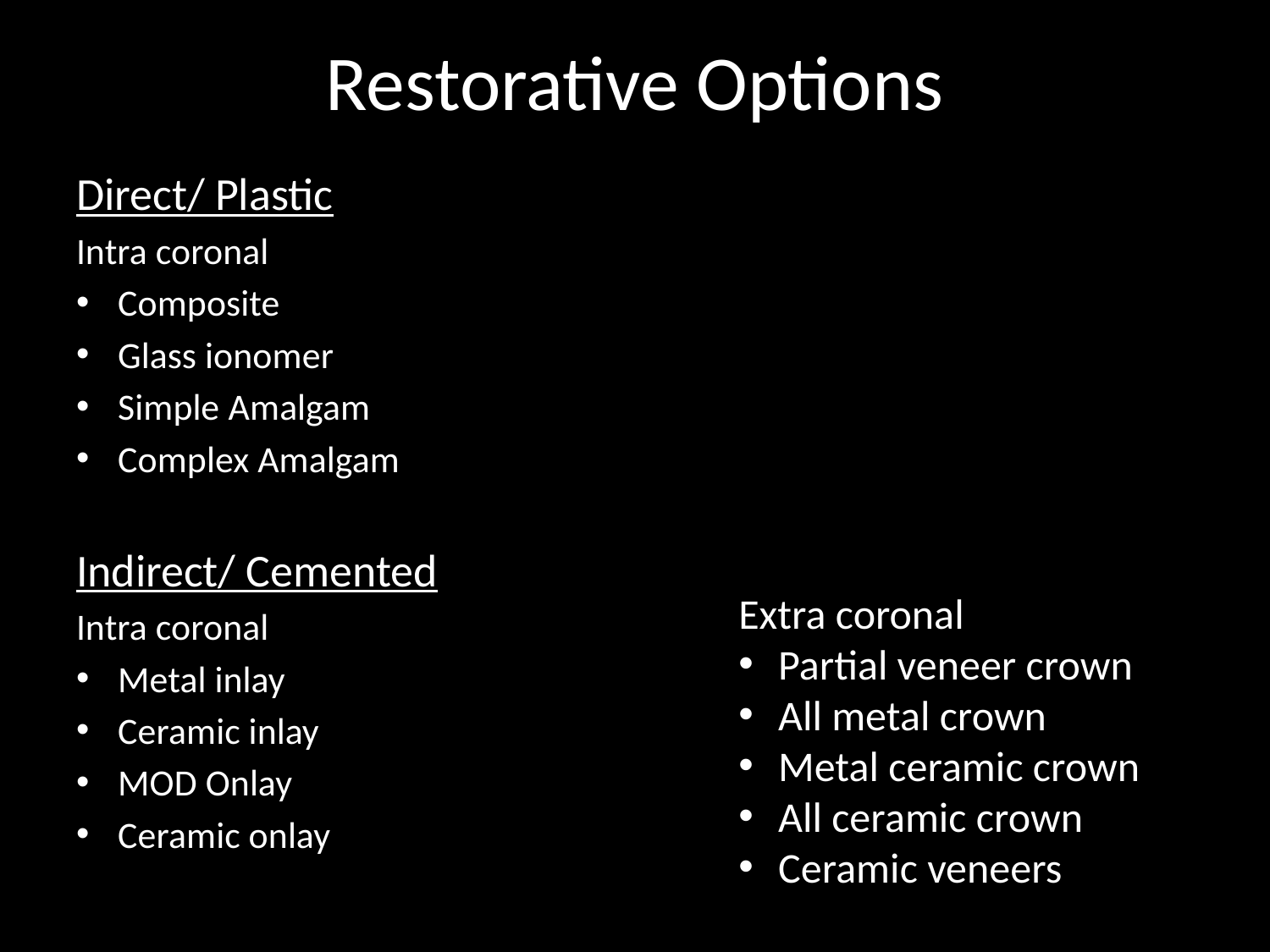

# Restorative Options
Direct/ Plastic
Intra coronal
Composite
Glass ionomer
Simple Amalgam
Complex Amalgam

Indirect/ Cemented
Intra coronal
Metal inlay
Ceramic inlay
MOD Onlay
Ceramic onlay

Extra coronal
Partial veneer crown
All metal crown
Metal ceramic crown
All ceramic crown
Ceramic veneers